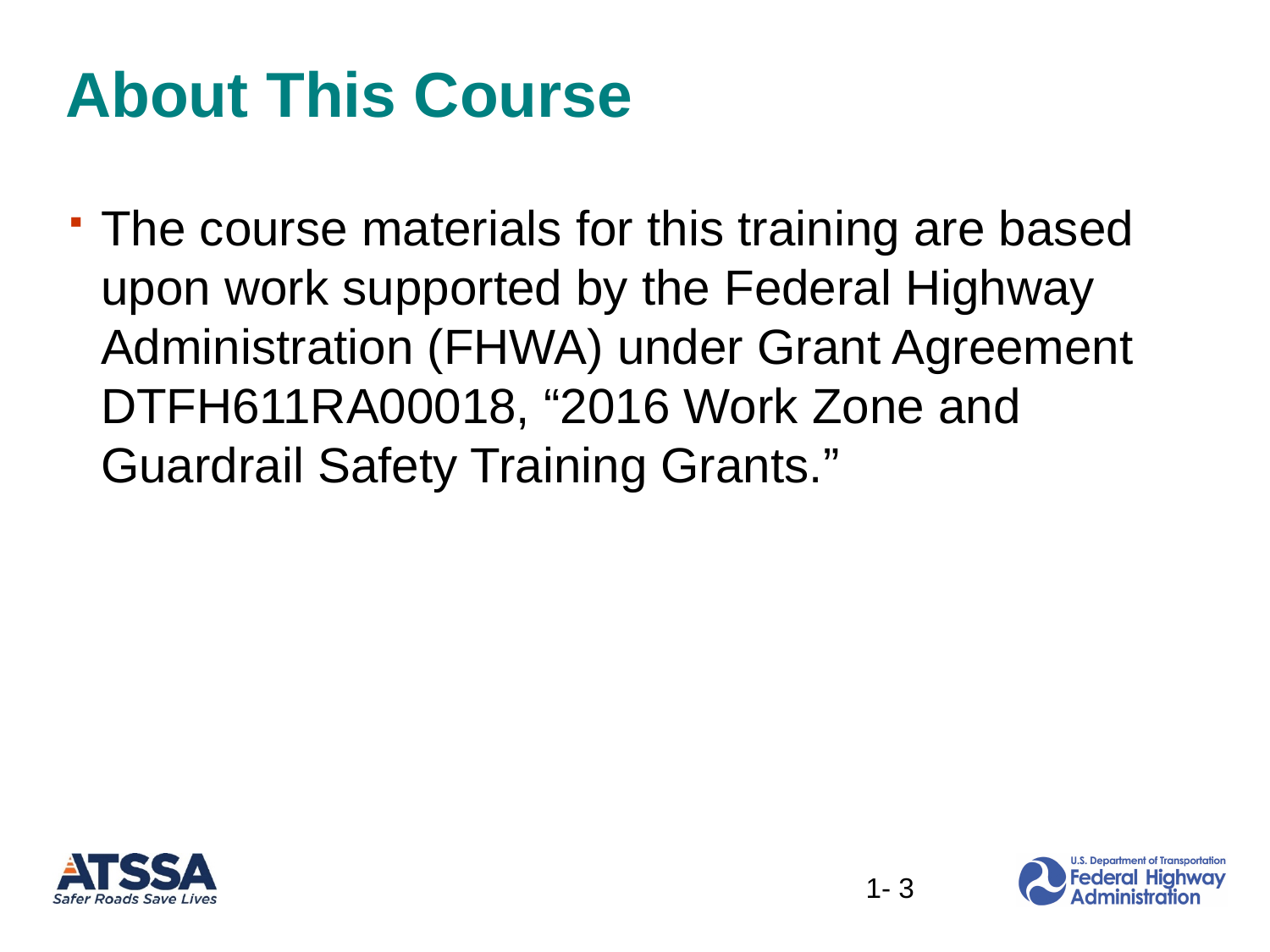

# About This Course
The course materials for this training are based upon work supported by the Federal Highway Administration (FHWA) under Grant Agreement DTFH611RA00018, “2016 Work Zone and Guardrail Safety Training Grants.”